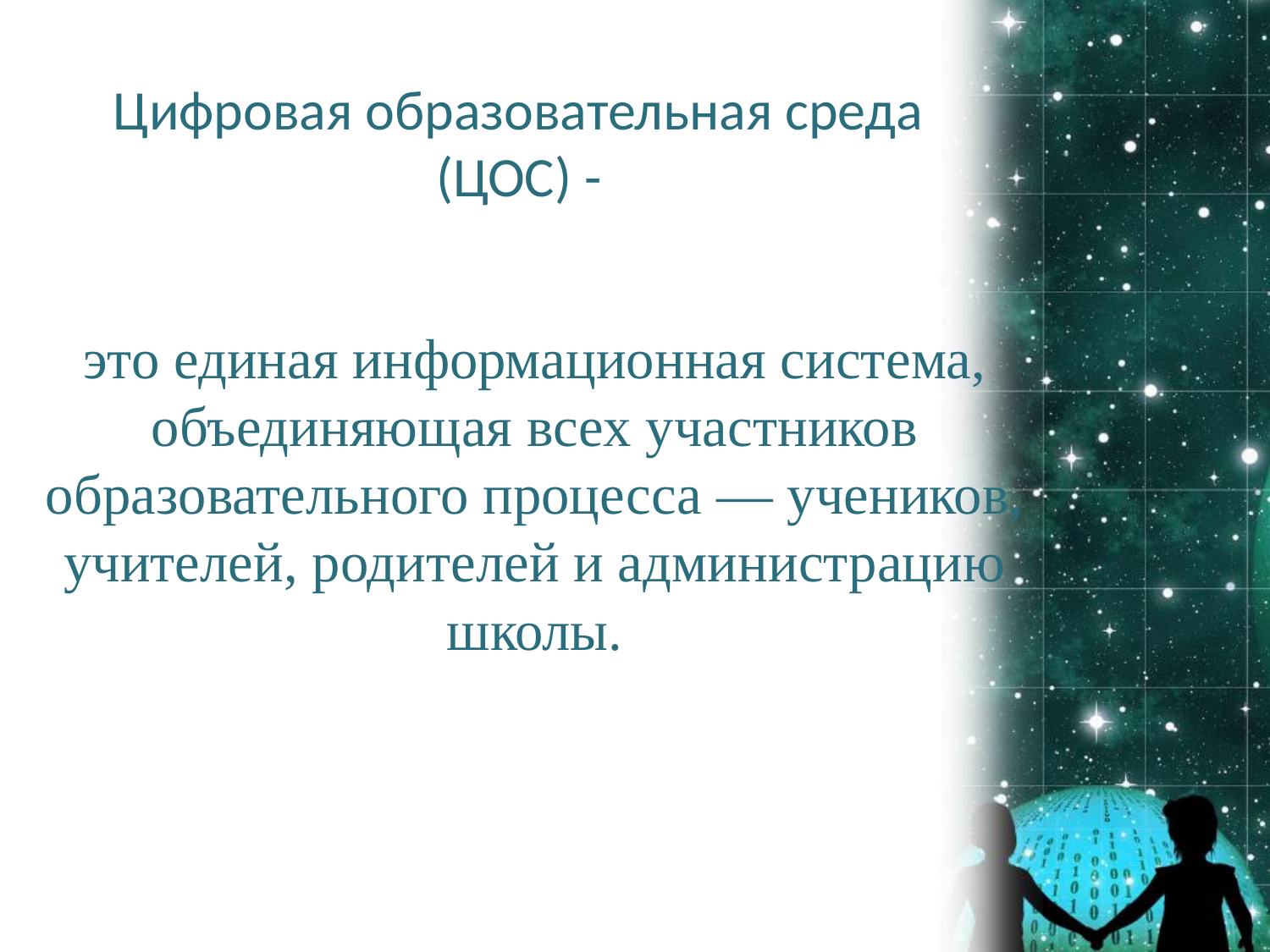

# Цифровая образовательная среда (ЦОС) -
это единая информационная система, объединяющая всех участников образовательного процесса — учеников, учителей, родителей и администрацию школы.